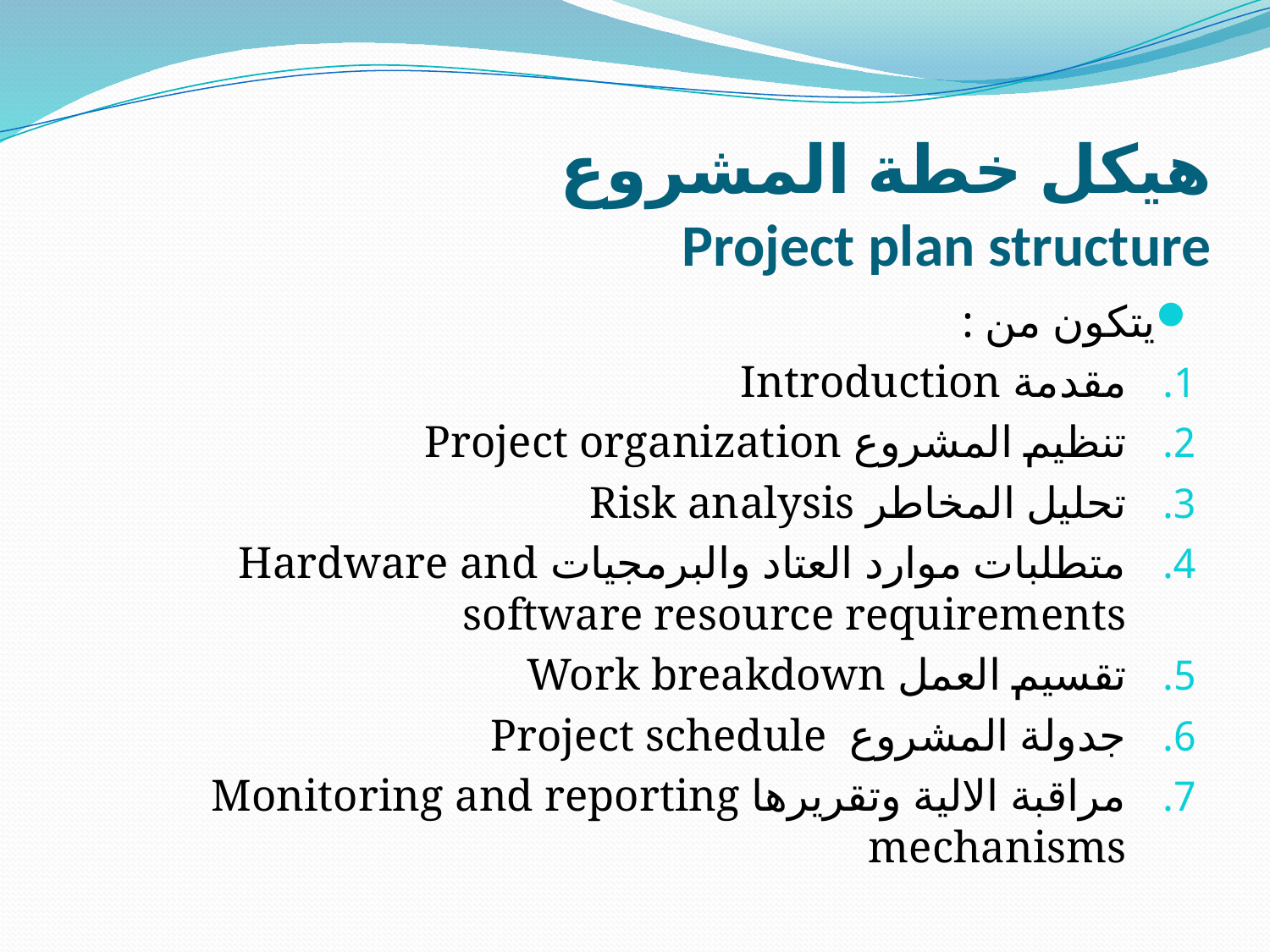

# هيكل خطة المشروع Project plan structure
يتكون من :
مقدمة Introduction
تنظيم المشروع Project organization
تحليل المخاطر Risk analysis
متطلبات موارد العتاد والبرمجيات Hardware and software resource requirements
تقسيم العمل Work breakdown
جدولة المشروع  Project schedule
مراقبة الالية وتقريرها Monitoring and reporting mechanisms